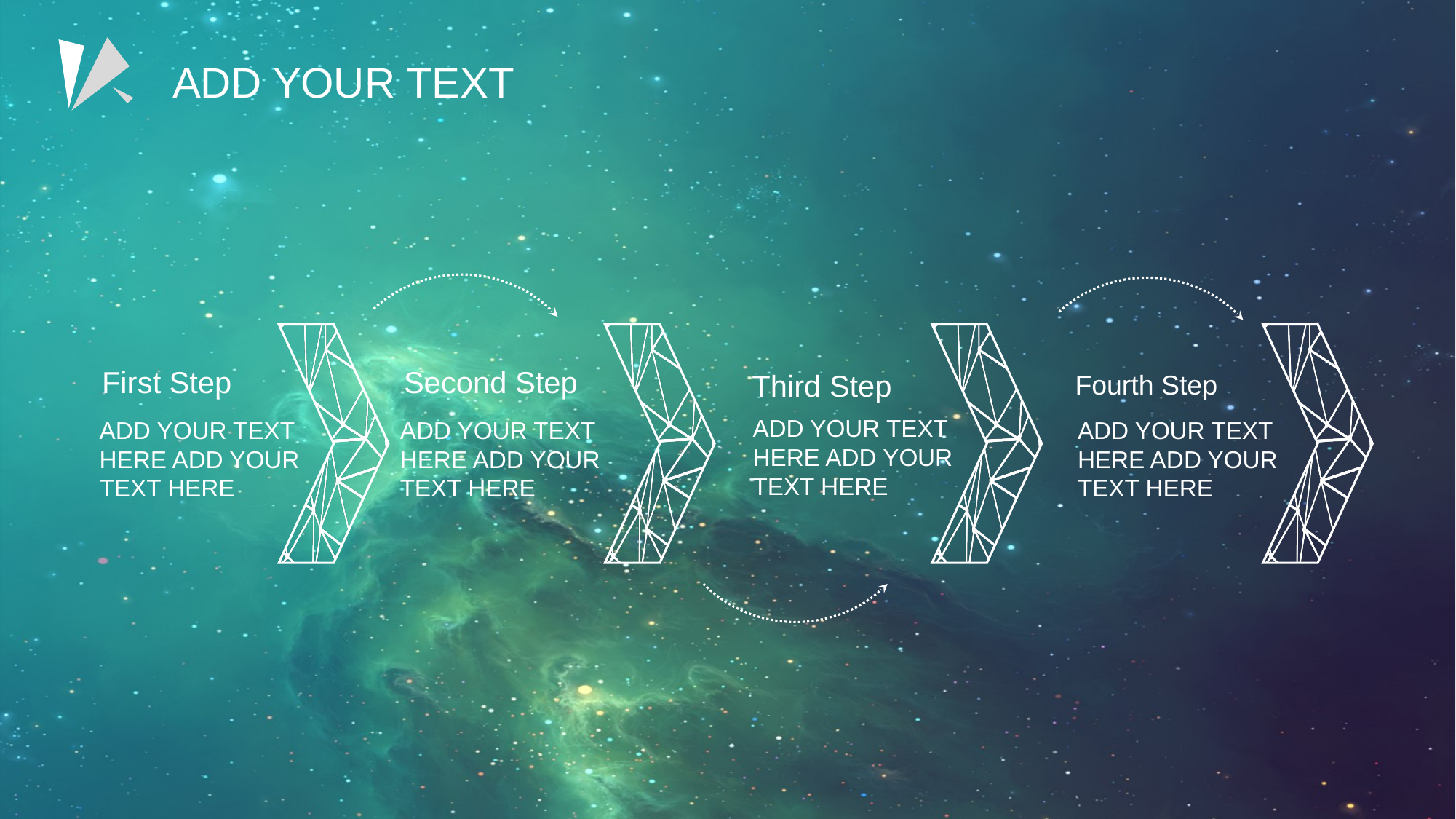

ADD YOUR TEXT

First Step
Second Step
Third Step
Fourth Step
ADD YOUR TEXT HERE ADD YOUR TEXT HERE
ADD YOUR TEXT HERE ADD YOUR TEXT HERE
ADD YOUR TEXT HERE ADD YOUR TEXT HERE
ADD YOUR TEXT HERE ADD YOUR TEXT HERE